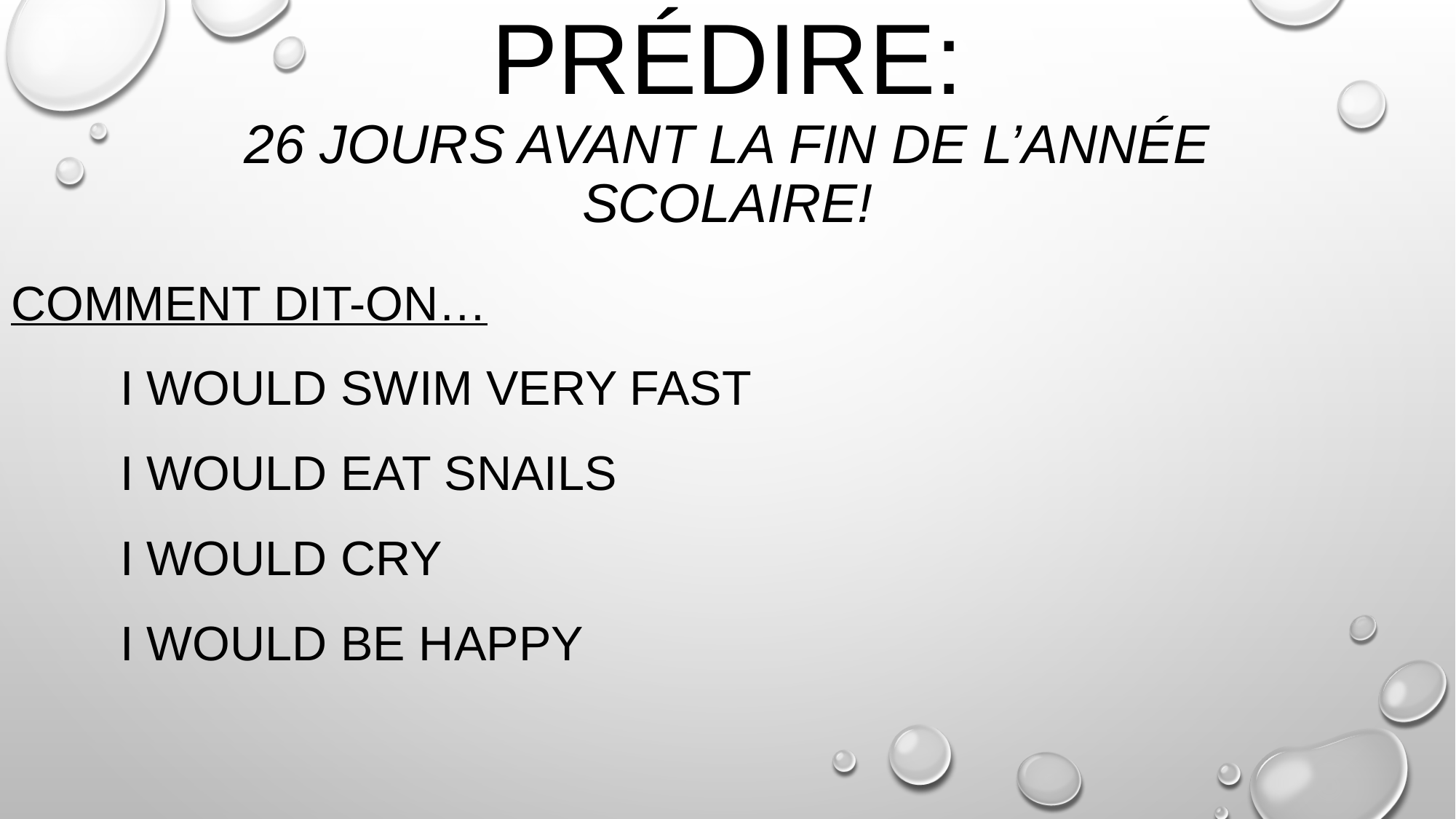

# Prédire: 26 jours avant la fin de l’année scolaire!
Comment dit-on…
	I would swim very fast
	I would eat snails
	I would cry
	I would be happy